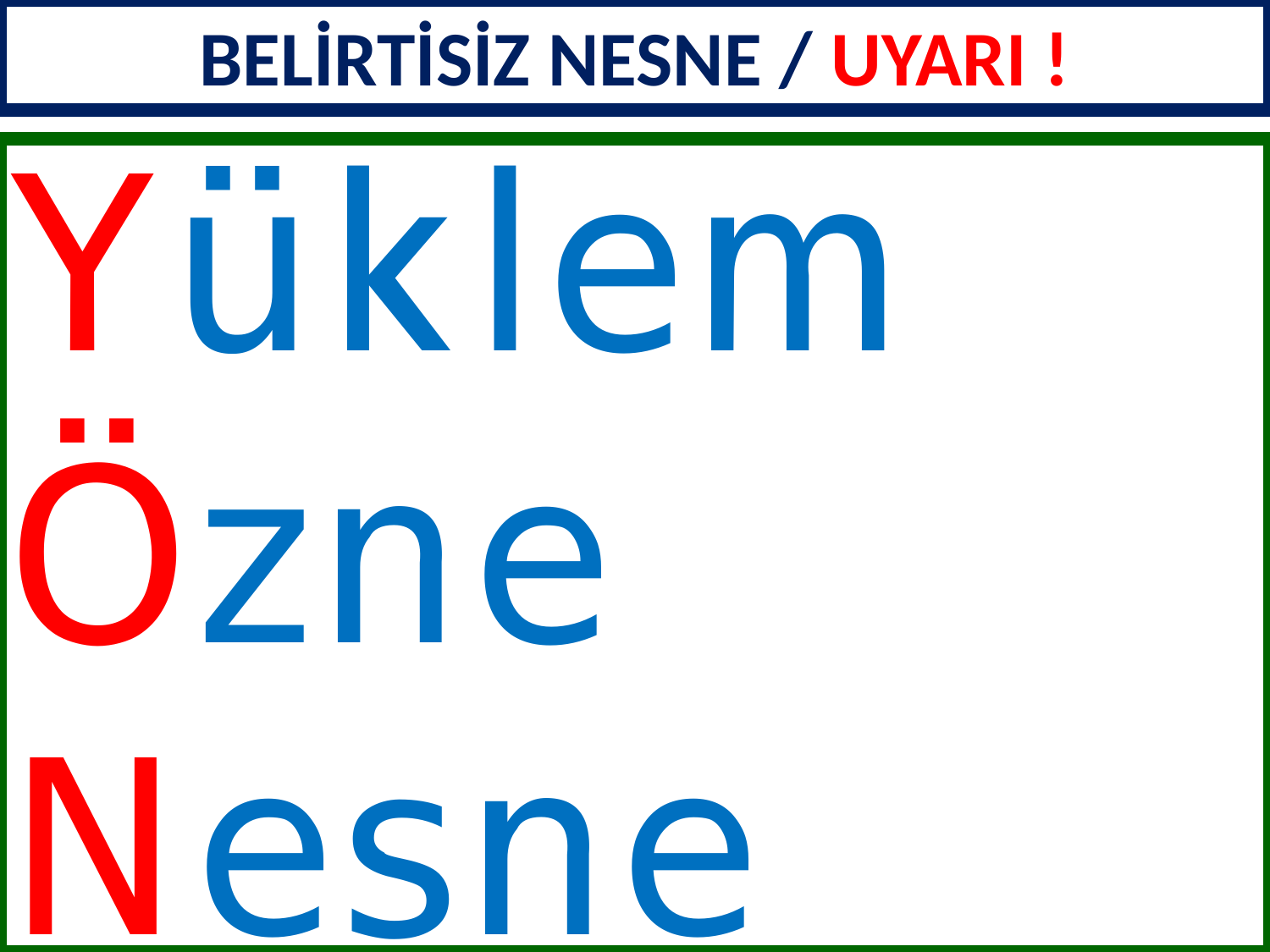

BELİRTİSİZ NESNE / UYARI !
Yüklem
Özne
Nesne